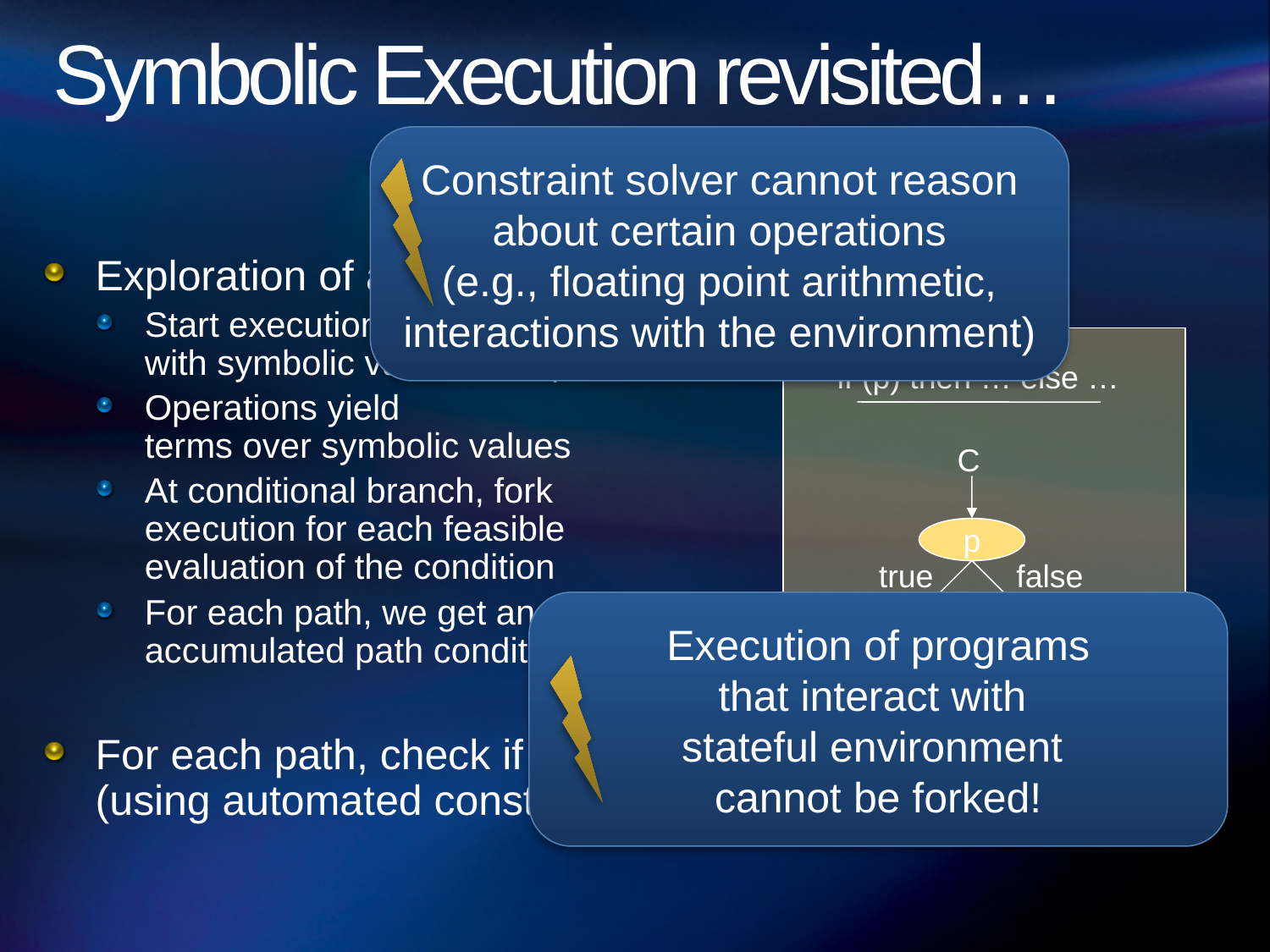

# Symbolic Execution revisited…
Constraint solver cannot reason about certain operations
(e.g., floating point arithmetic, interactions with the environment)

Exploration of all feasible execution paths:
Start execution from initial state
with symbolic values as input
Operations yield
terms over symbolic values
At conditional branch, fork
execution for each feasible
evaluation of the condition
For each path, we get an
accumulated path condition

For each path, check if path condition is feasible
(using automated constraint solver / theorem prover)

if (p) then … else …

C

p
true
false

C’=C⋀⌝p
C’=C⋀p
Execution of programs
that interact with
stateful environment
cannot be forked!